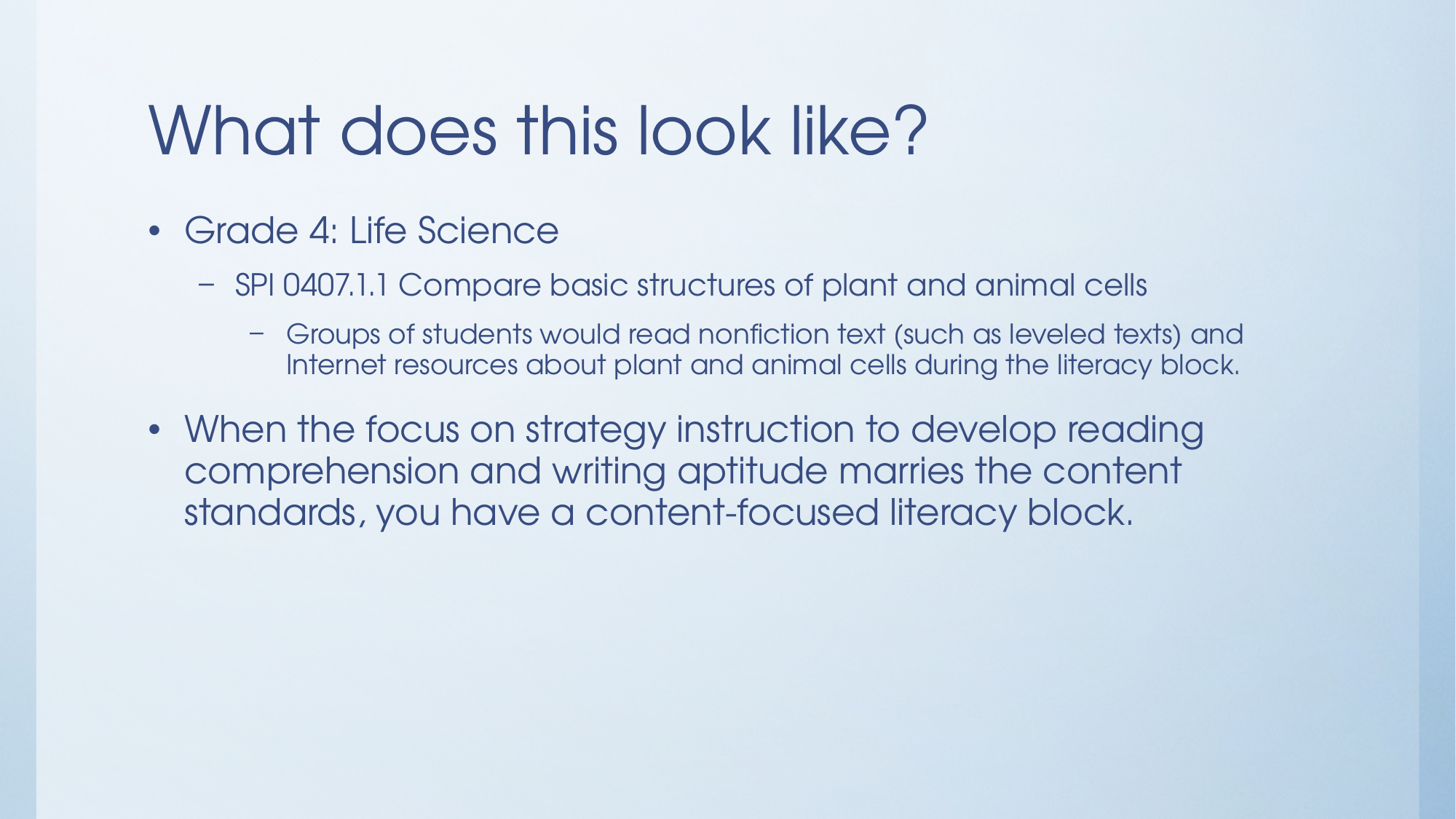

# What does this look like?
Grade 4: Life Science
SPI 0407.1.1 Compare basic structures of plant and animal cells
Groups of students would read nonfiction text (such as leveled texts) and Internet resources about plant and animal cells during the literacy block.
When the focus on strategy instruction to develop reading comprehension and writing aptitude marries the content standards, you have a content-focused literacy block.